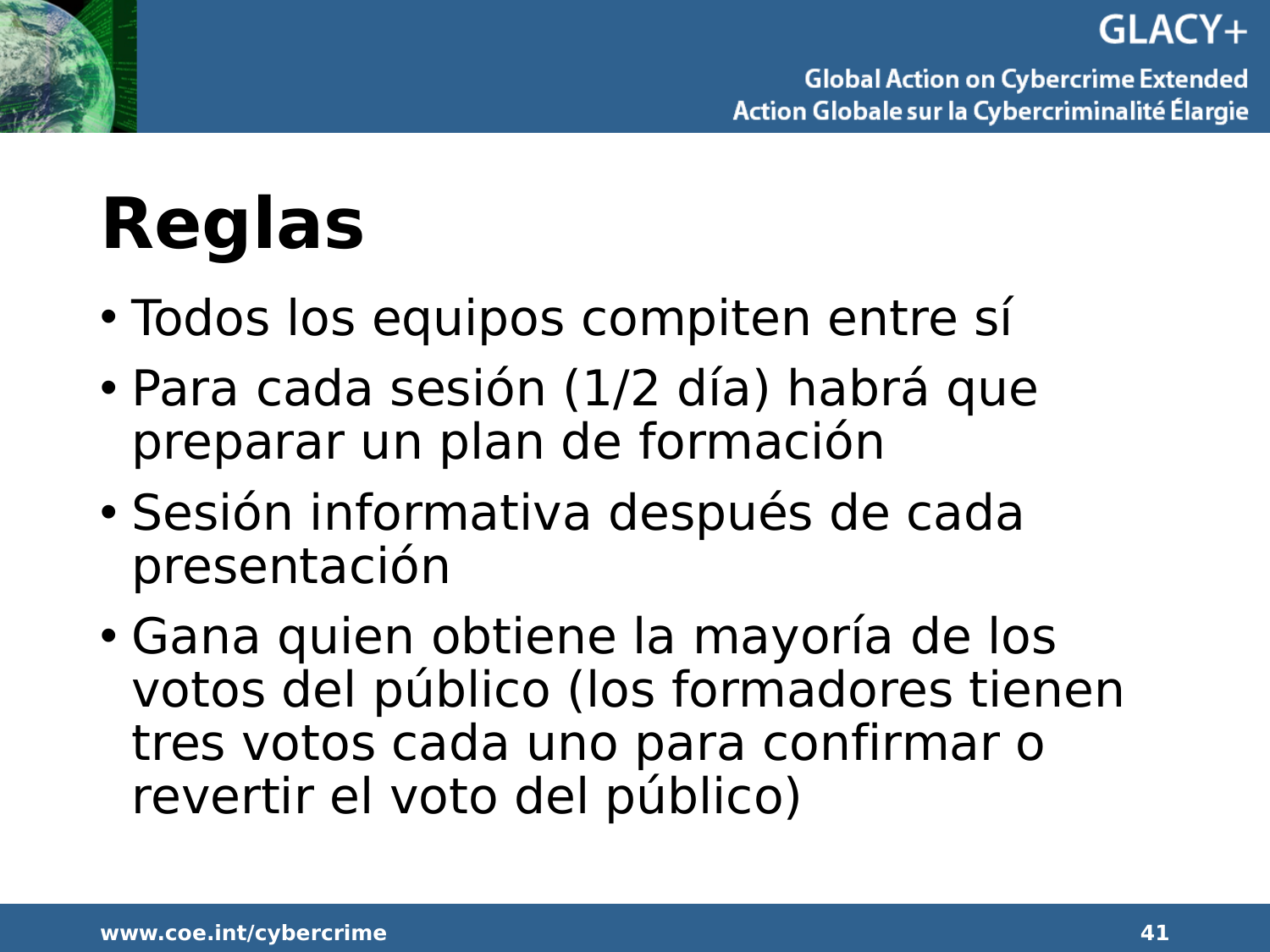

# Reglas
Todos los equipos compiten entre sí
Para cada sesión (1/2 día) habrá que preparar un plan de formación
Sesión informativa después de cada presentación
Gana quien obtiene la mayoría de los votos del público (los formadores tienen tres votos cada uno para confirmar o revertir el voto del público)

www.coe.int/cybercrime
41